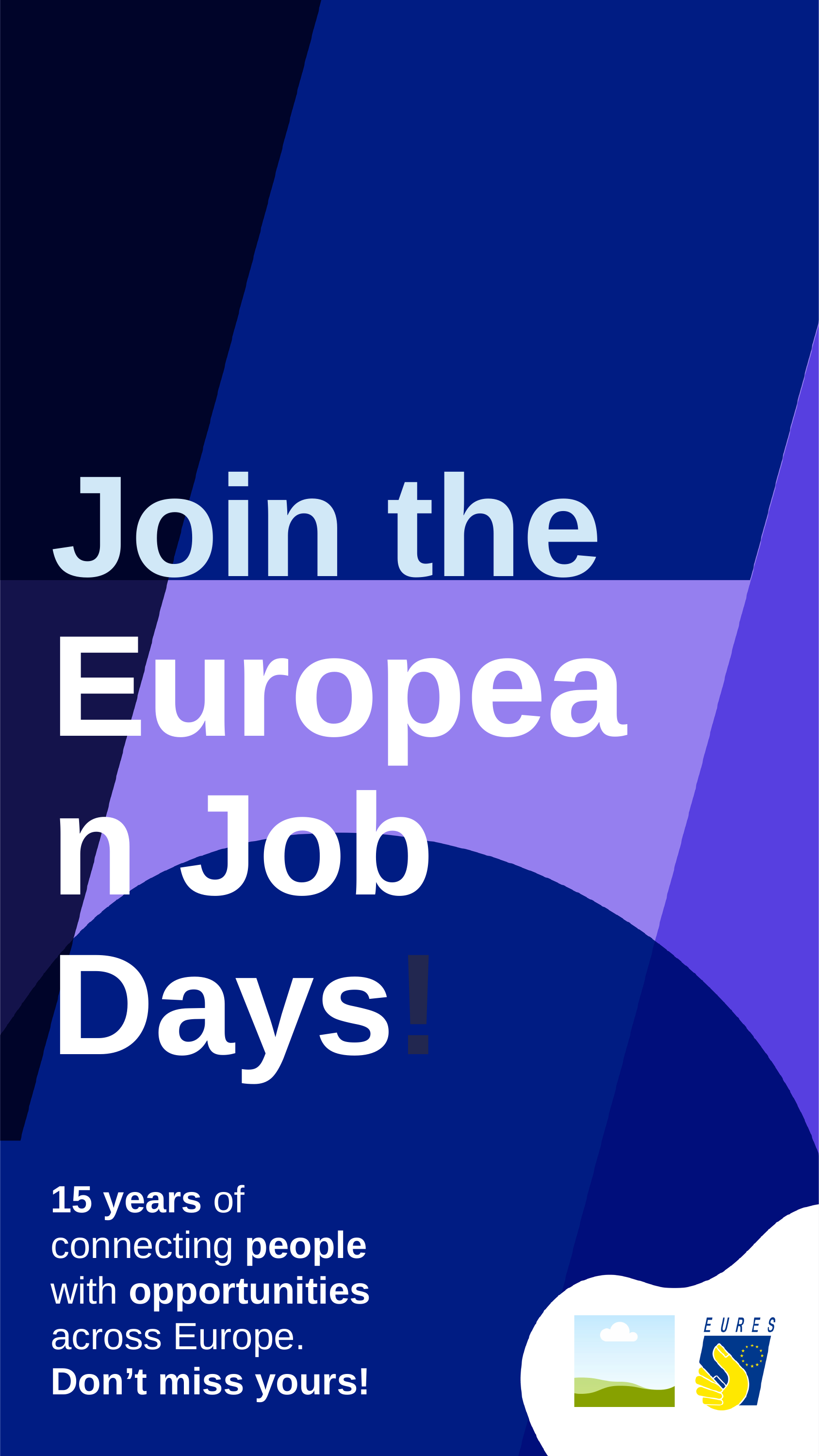

Join the European Job Days!
15 years of connecting people with opportunities across Europe. Don’t miss yours!